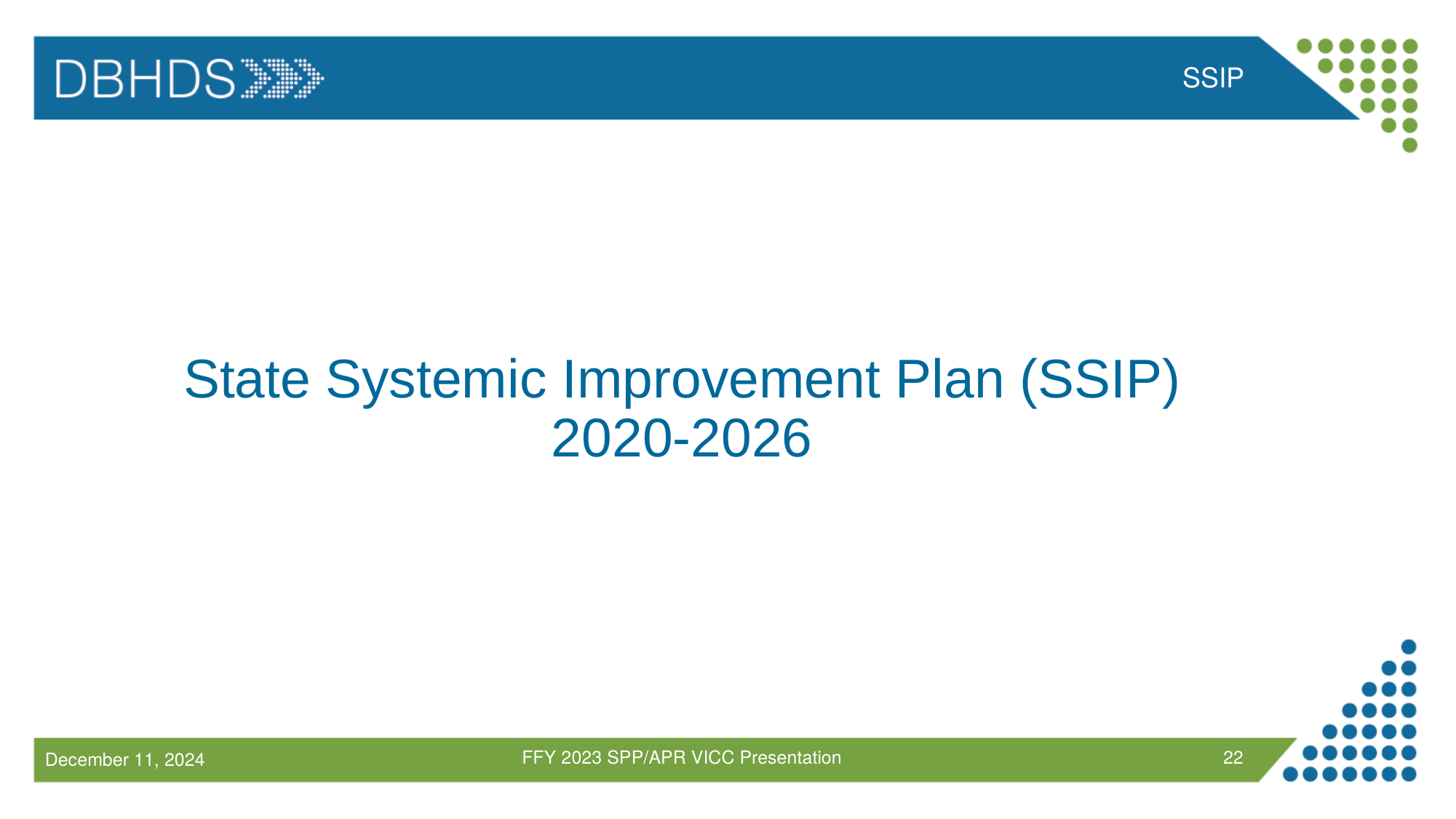

SSIP
# State Systemic Improvement Plan (SSIP) 2020-2026
FFY 2023 SPP/APR VICC Presentation
22
December 11, 2024